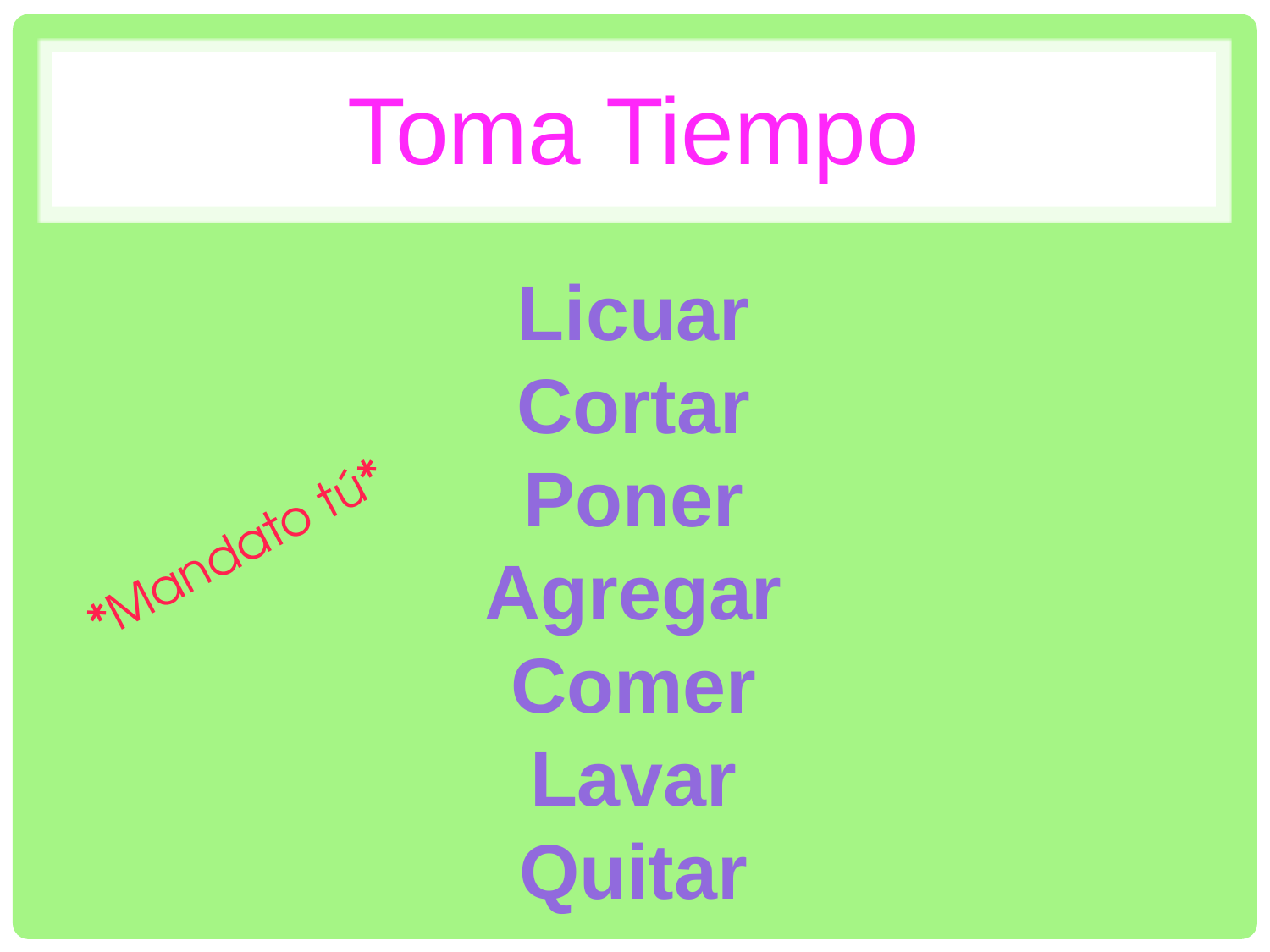

Toma Tiempo
Licuar
Cortar
Poner
Agregar
Comer
Lavar
Quitar
*Mandato tú*